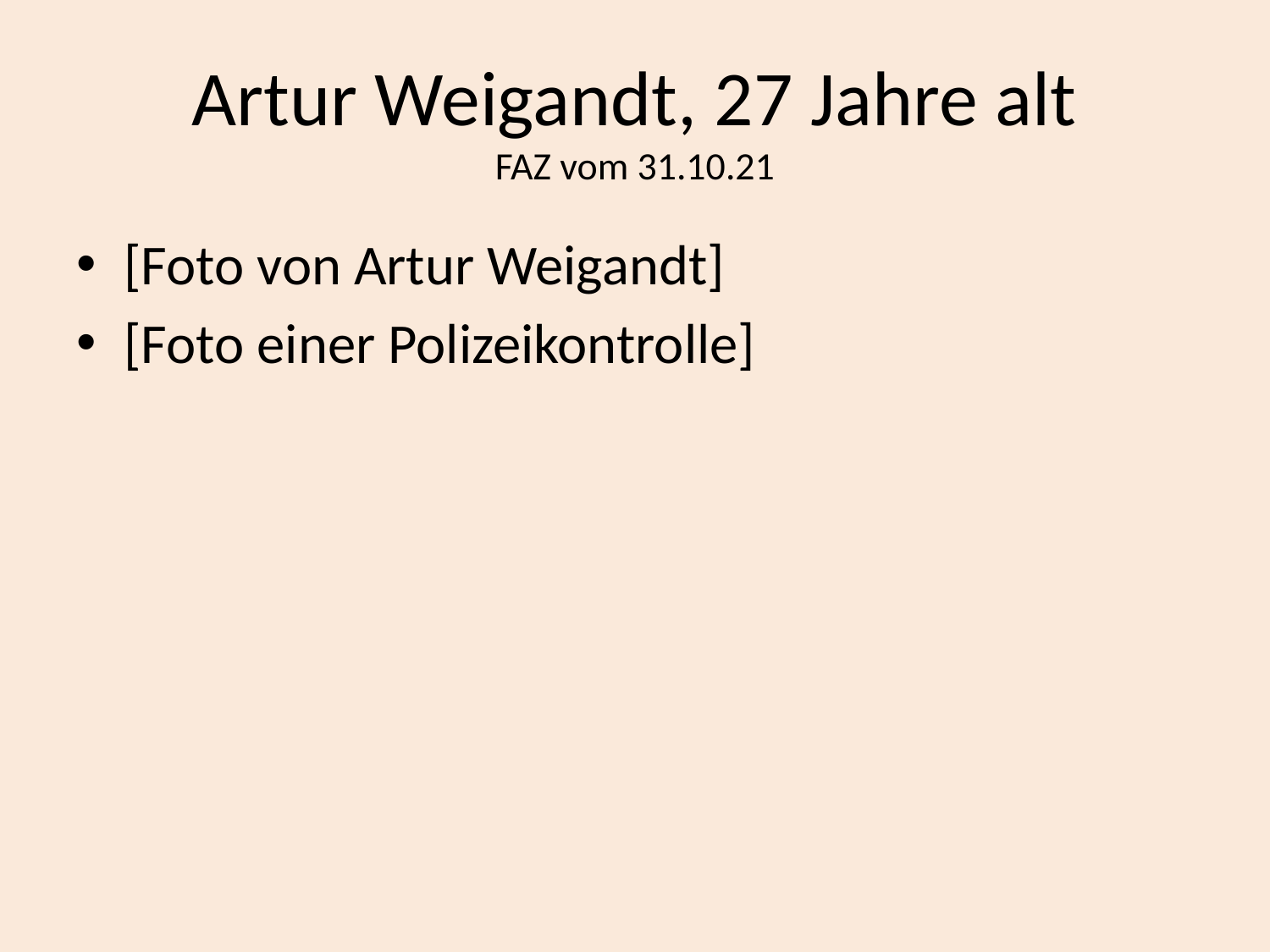

# Artur Weigandt, 27 Jahre alt FAZ vom 31.10.21
[Foto von Artur Weigandt]
[Foto einer Polizeikontrolle]